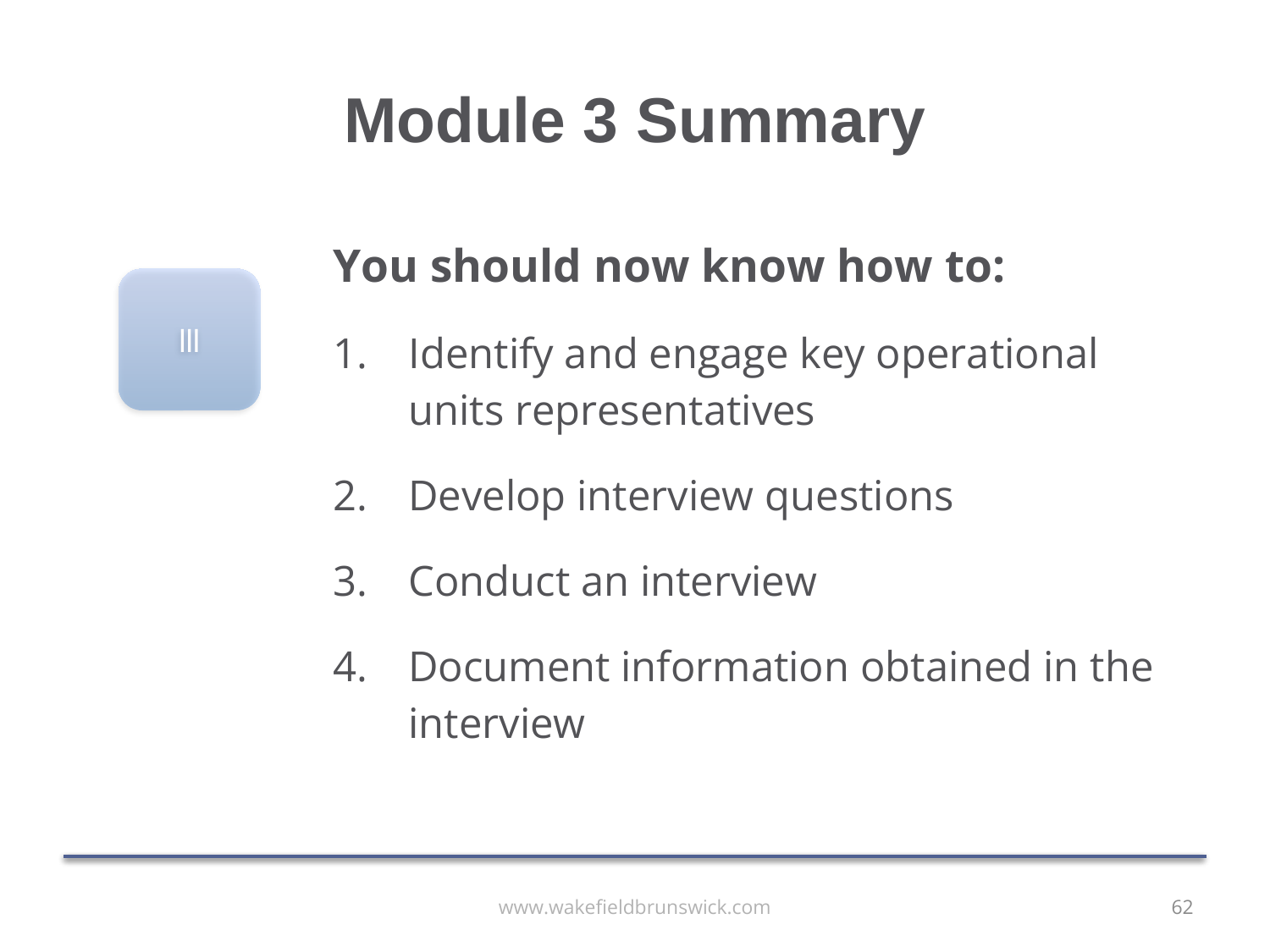

# Module 3 Summary
You should now know how to:
Identify and engage key operational units representatives
Develop interview questions
Conduct an interview
Document information obtained in the interview

lll
www.wakefieldbrunswick.com
62